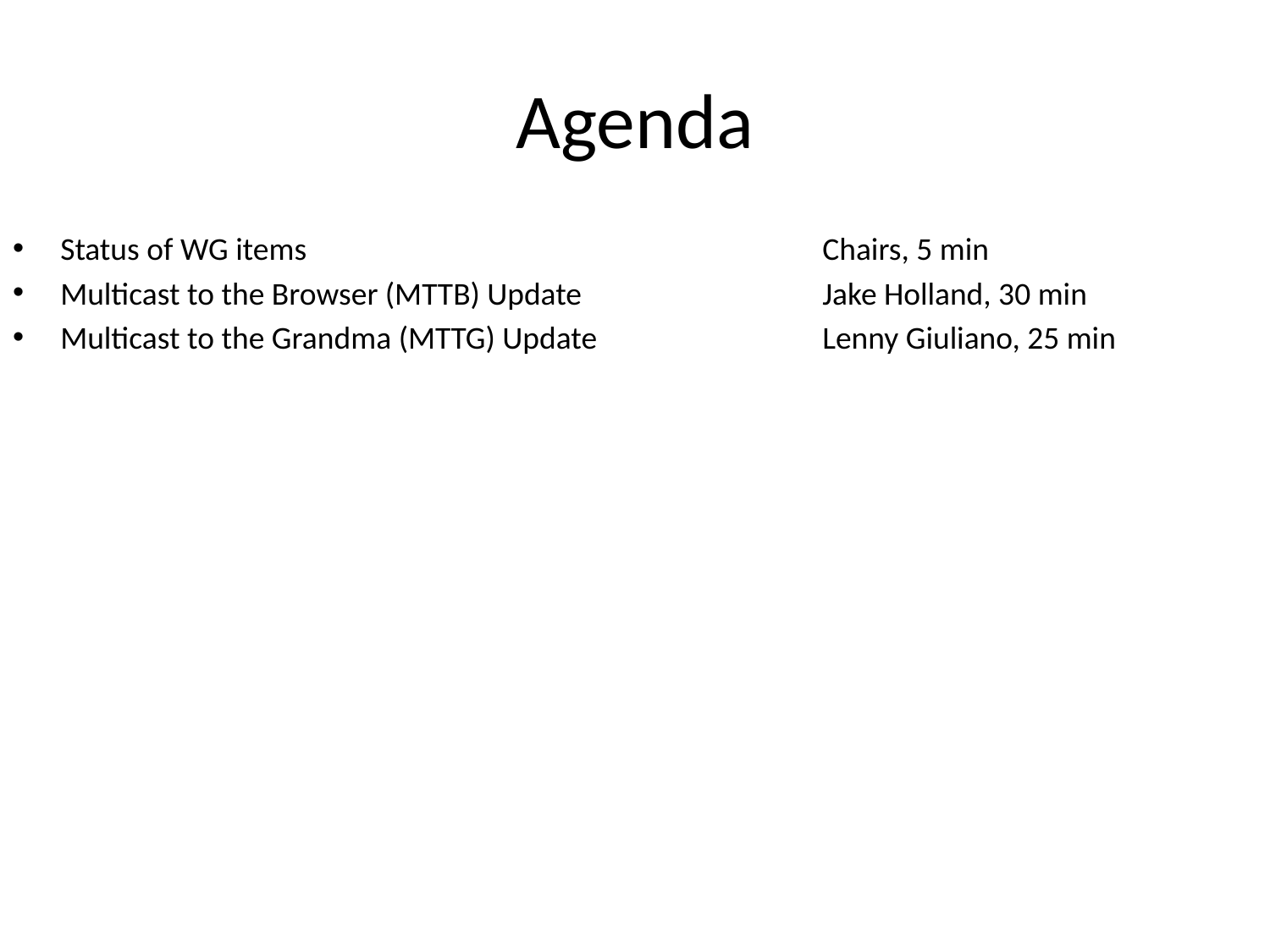

# Agenda
Status of WG items 				Chairs, 5 min
Multicast to the Browser (MTTB) Update		Jake Holland, 30 min
Multicast to the Grandma (MTTG) Update		Lenny Giuliano, 25 min